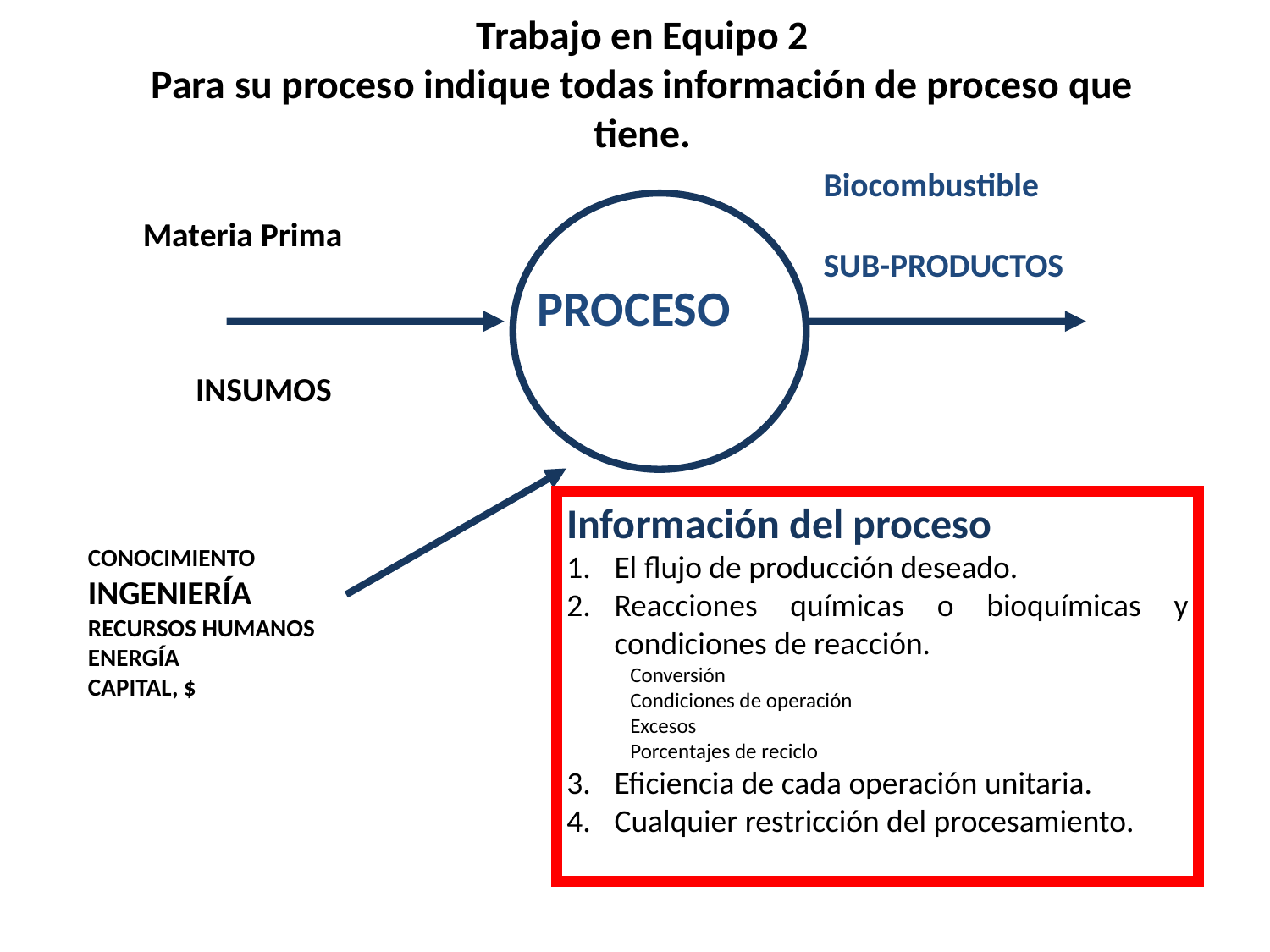

# Trabajo en Equipo 2 Para su proceso indique todas información de proceso que tiene.
Biocombustible

SUB-PRODUCTOS

Materia Prima
PROCESO

INSUMOS

Información del proceso
El flujo de producción deseado.
Reacciones químicas o bioquímicas y condiciones de reacción.
Conversión
Condiciones de operación
Excesos
Porcentajes de reciclo
Eficiencia de cada operación unitaria.
Cualquier restricción del procesamiento.

CONOCIMIENTO
INGENIERÍA
RECURSOS HUMANOS
ENERGÍA
CAPITAL, $